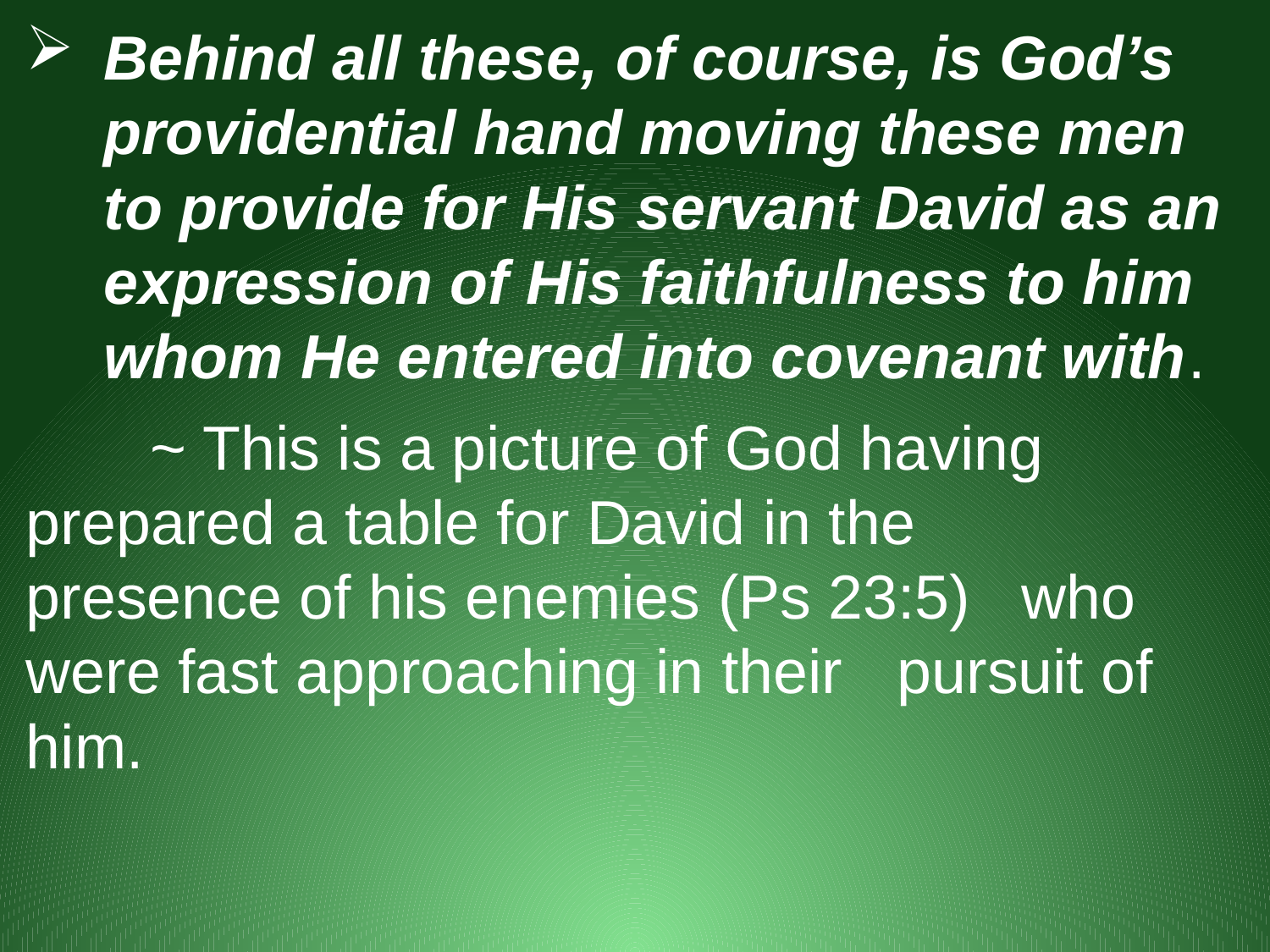

Behind all these, of course, is God’s providential hand moving these men to provide for His servant David as an expression of His faithfulness to him whom He entered into covenant with.
		~ This is a picture of God having 							prepared a table for David in the 						presence of his enemies (Ps 23:5) 						who were fast approaching in their 						pursuit of him.